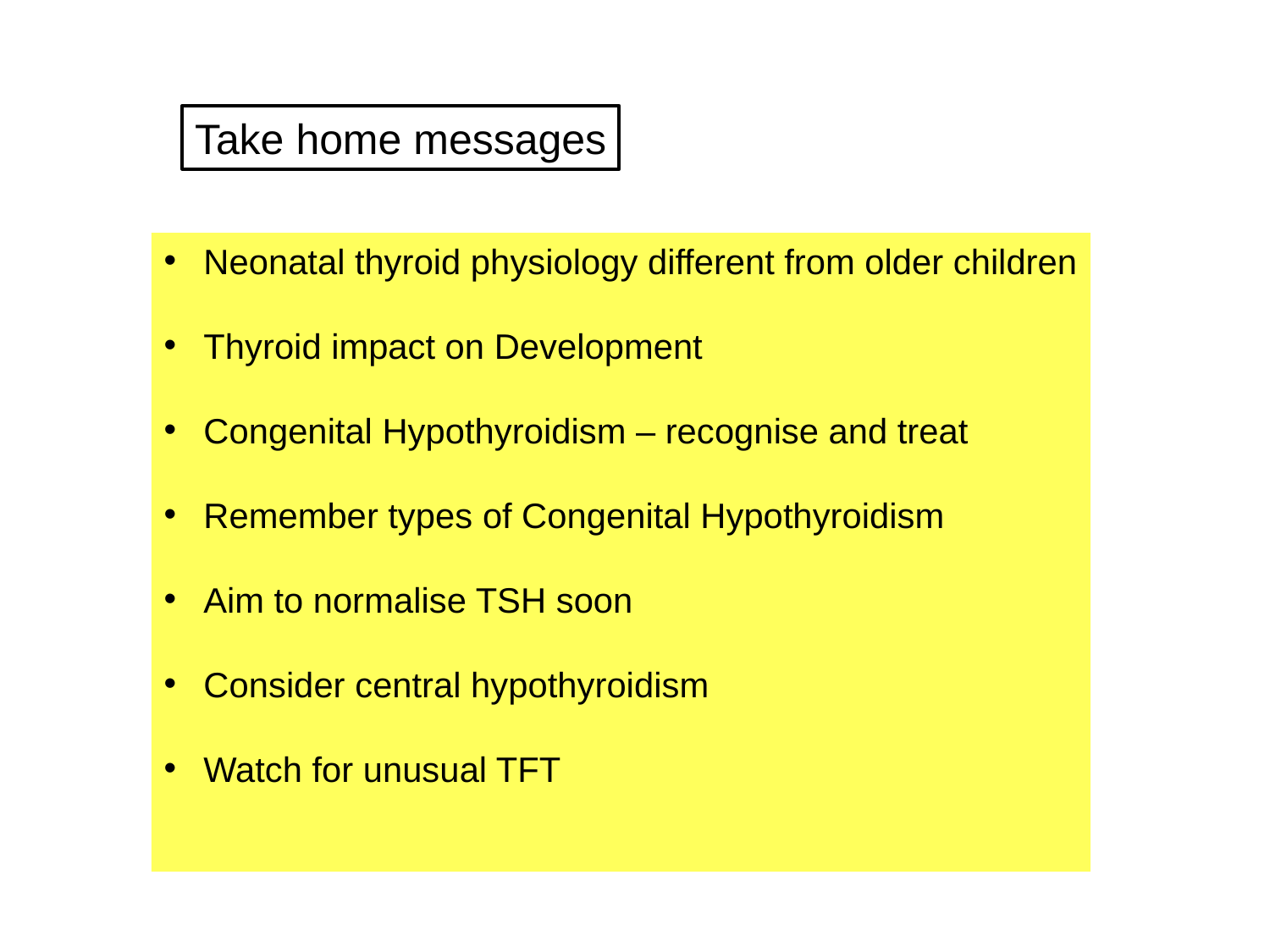

Take home messages
Neonatal thyroid physiology different from older children

Thyroid impact on Development

Congenital Hypothyroidism – recognise and treat

Remember types of Congenital Hypothyroidism

Aim to normalise TSH soon

Consider central hypothyroidism

Watch for unusual TFT